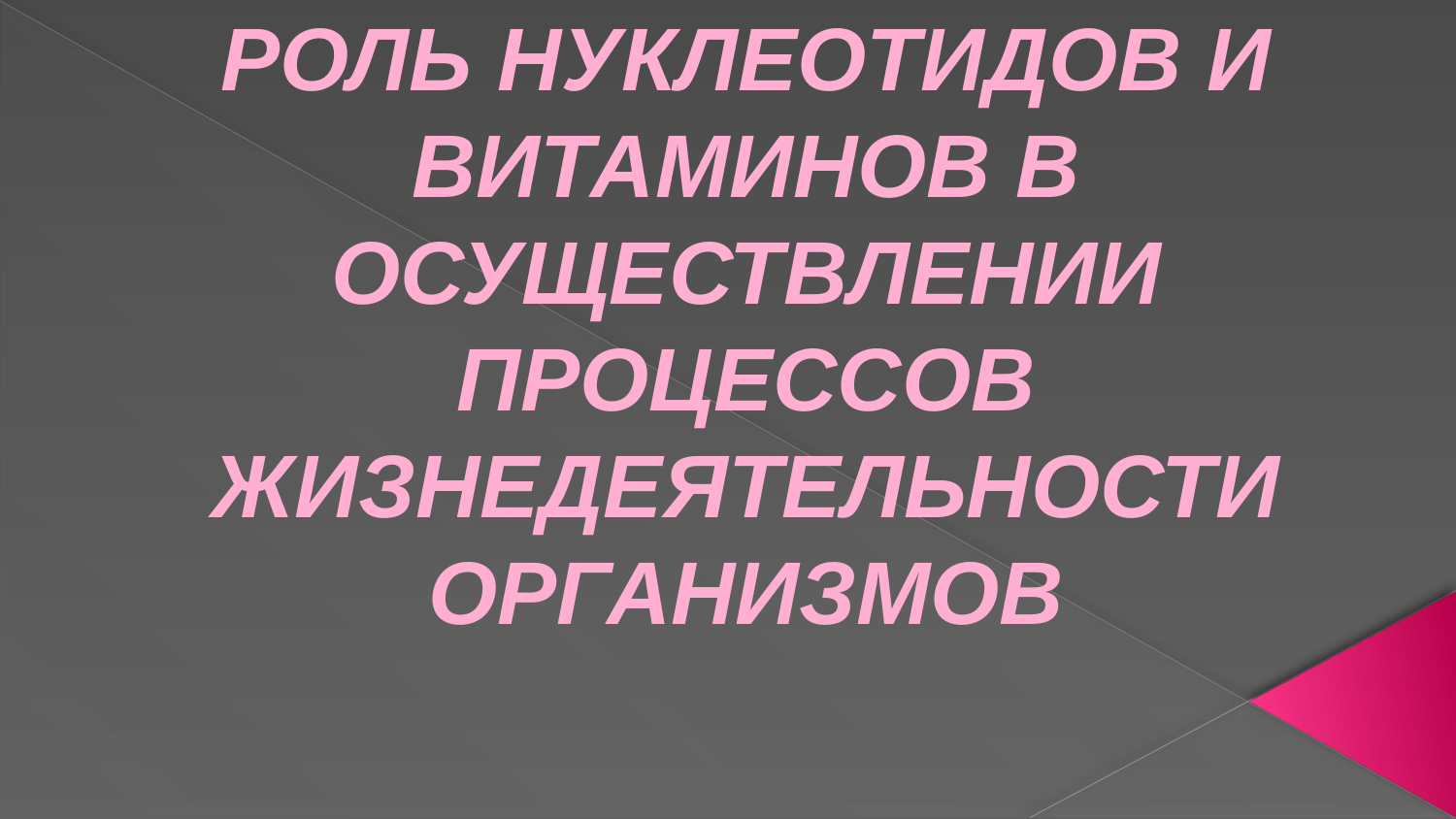

# Роль нуклеотидов и витаминов в осуществлении процессов жизнедеятельности организмов